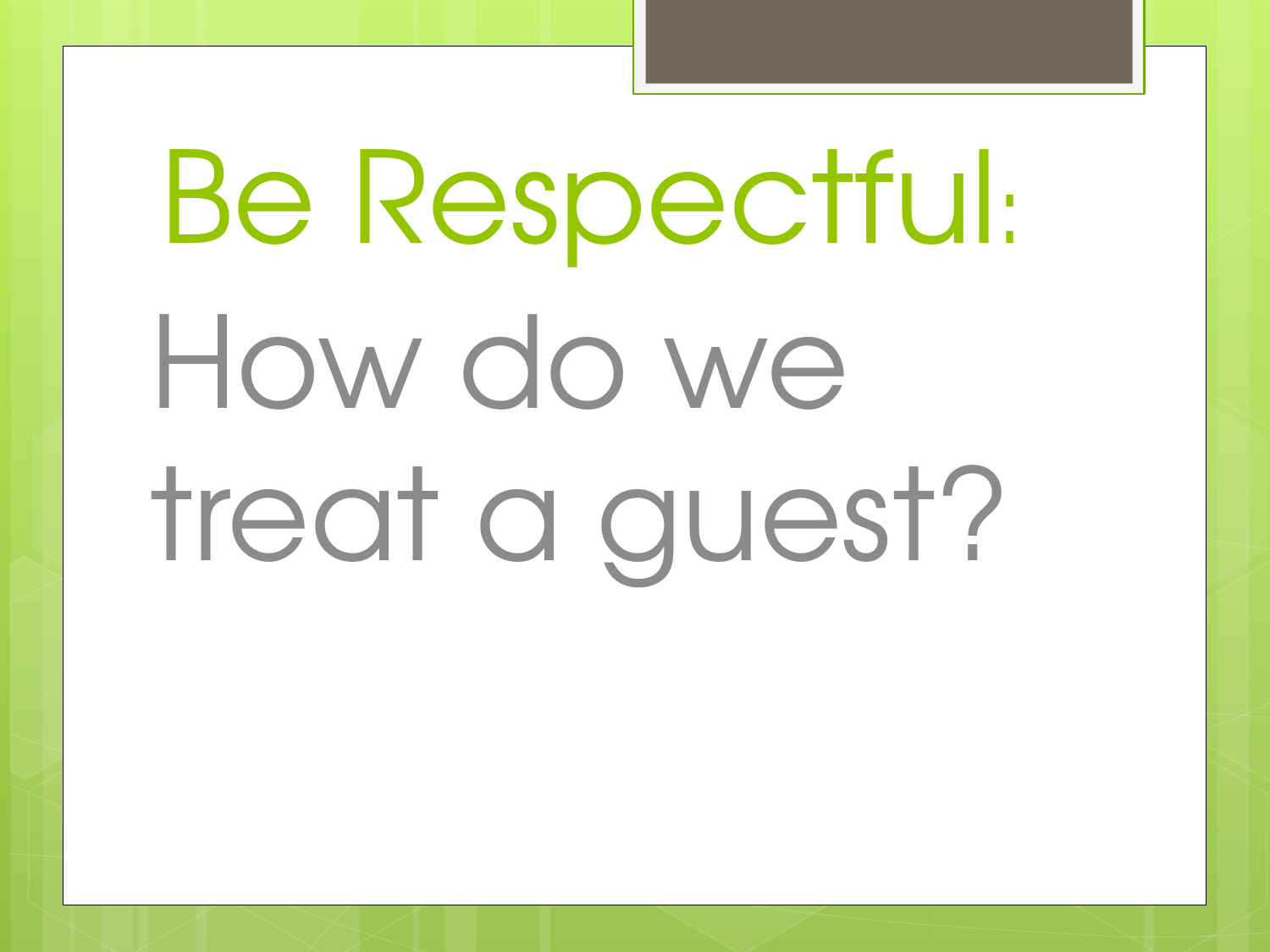

# Be Respectful:
How do we treat a guest?